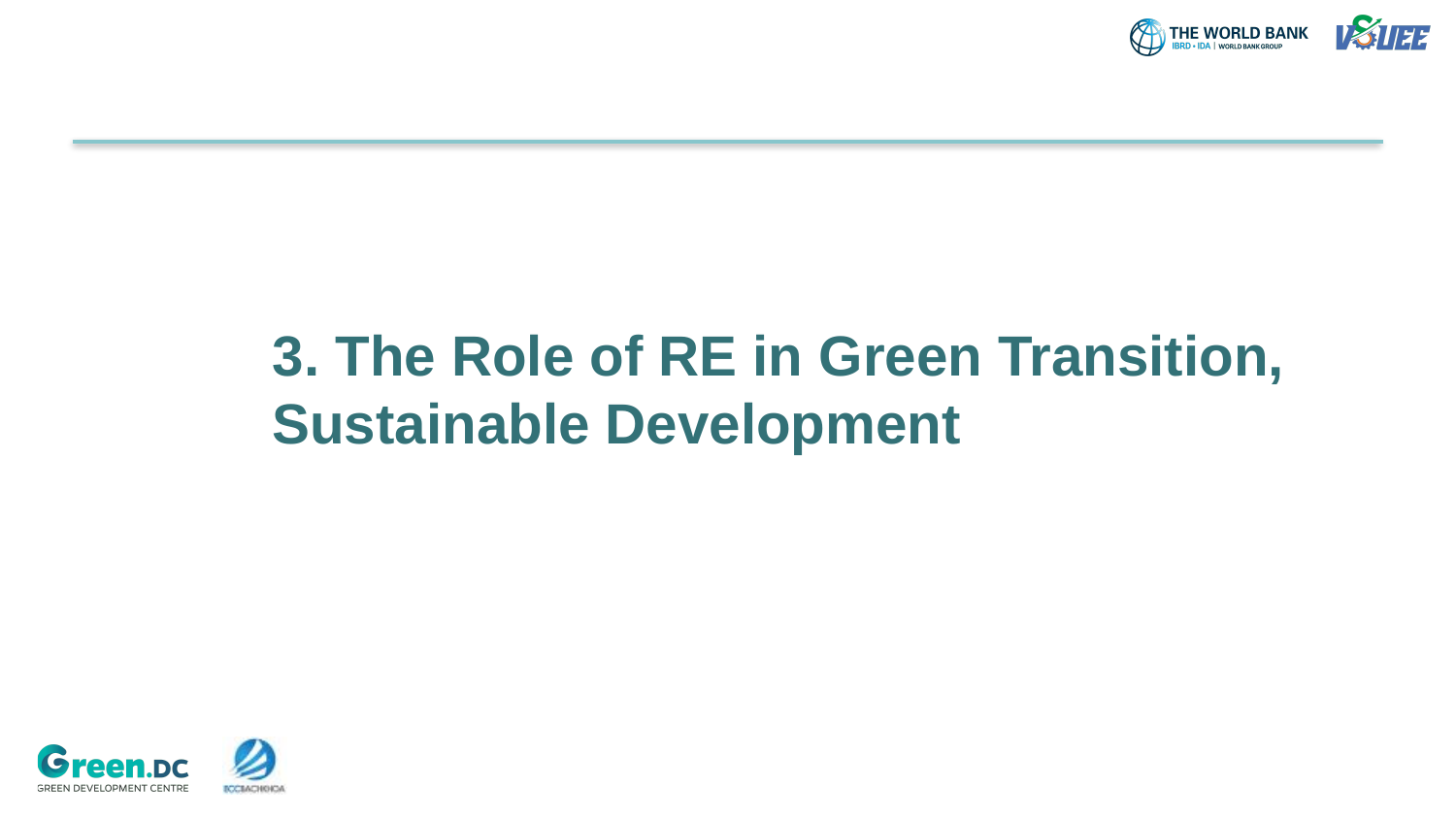

3. The Role of RE in Green Transition, Sustainable Development